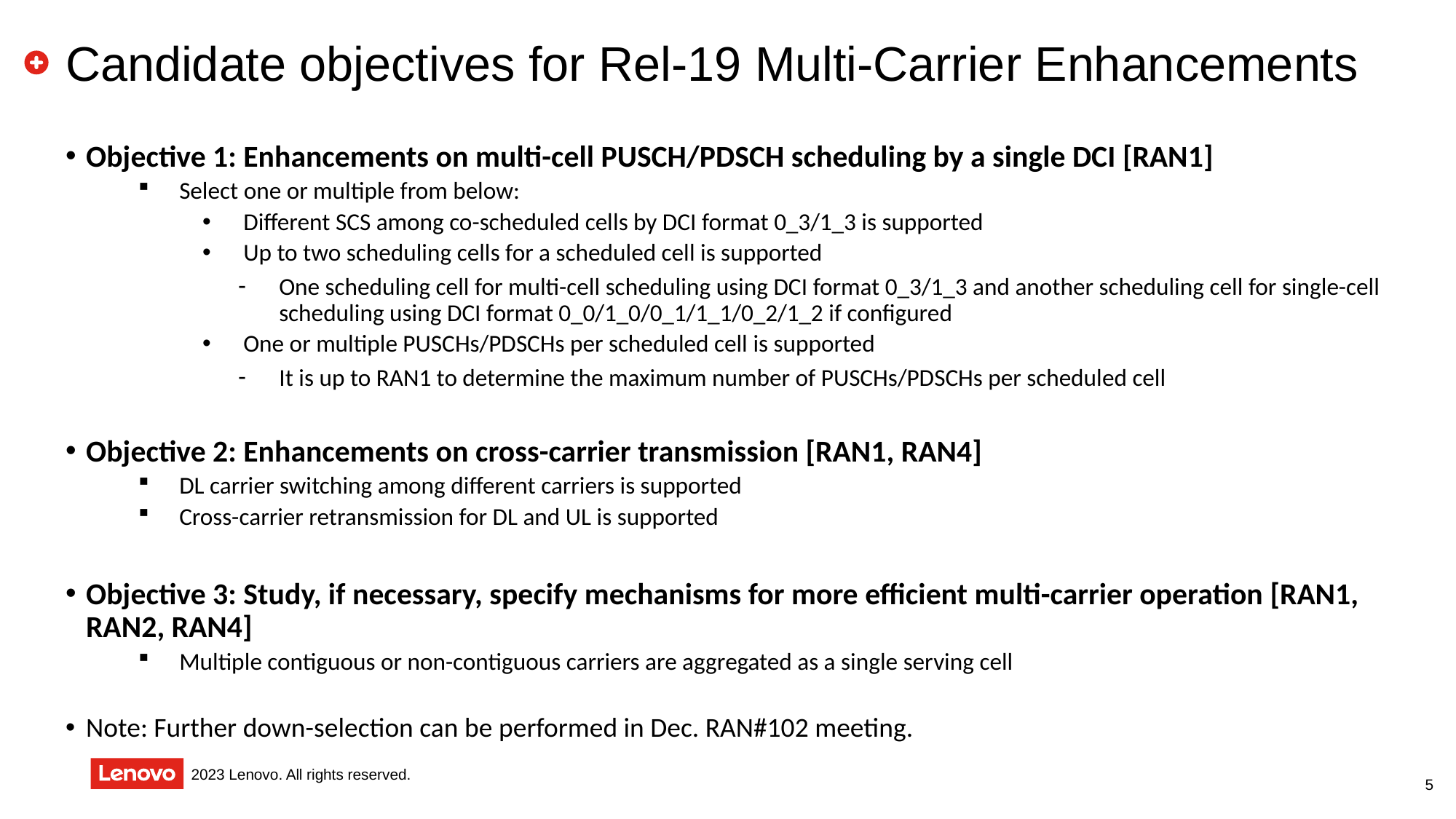

# Candidate objectives for Rel-19 Multi-Carrier Enhancements
Objective 1: Enhancements on multi-cell PUSCH/PDSCH scheduling by a single DCI [RAN1]
Select one or multiple from below:
Different SCS among co-scheduled cells by DCI format 0_3/1_3 is supported
Up to two scheduling cells for a scheduled cell is supported
One scheduling cell for multi-cell scheduling using DCI format 0_3/1_3 and another scheduling cell for single-cell scheduling using DCI format 0_0/1_0/0_1/1_1/0_2/1_2 if configured
One or multiple PUSCHs/PDSCHs per scheduled cell is supported
It is up to RAN1 to determine the maximum number of PUSCHs/PDSCHs per scheduled cell

Objective 2: Enhancements on cross-carrier transmission [RAN1, RAN4]
DL carrier switching among different carriers is supported
Cross-carrier retransmission for DL and UL is supported

Objective 3: Study, if necessary, specify mechanisms for more efficient multi-carrier operation [RAN1, RAN2, RAN4]
Multiple contiguous or non-contiguous carriers are aggregated as a single serving cell

Note: Further down-selection can be performed in Dec. RAN#102 meeting.